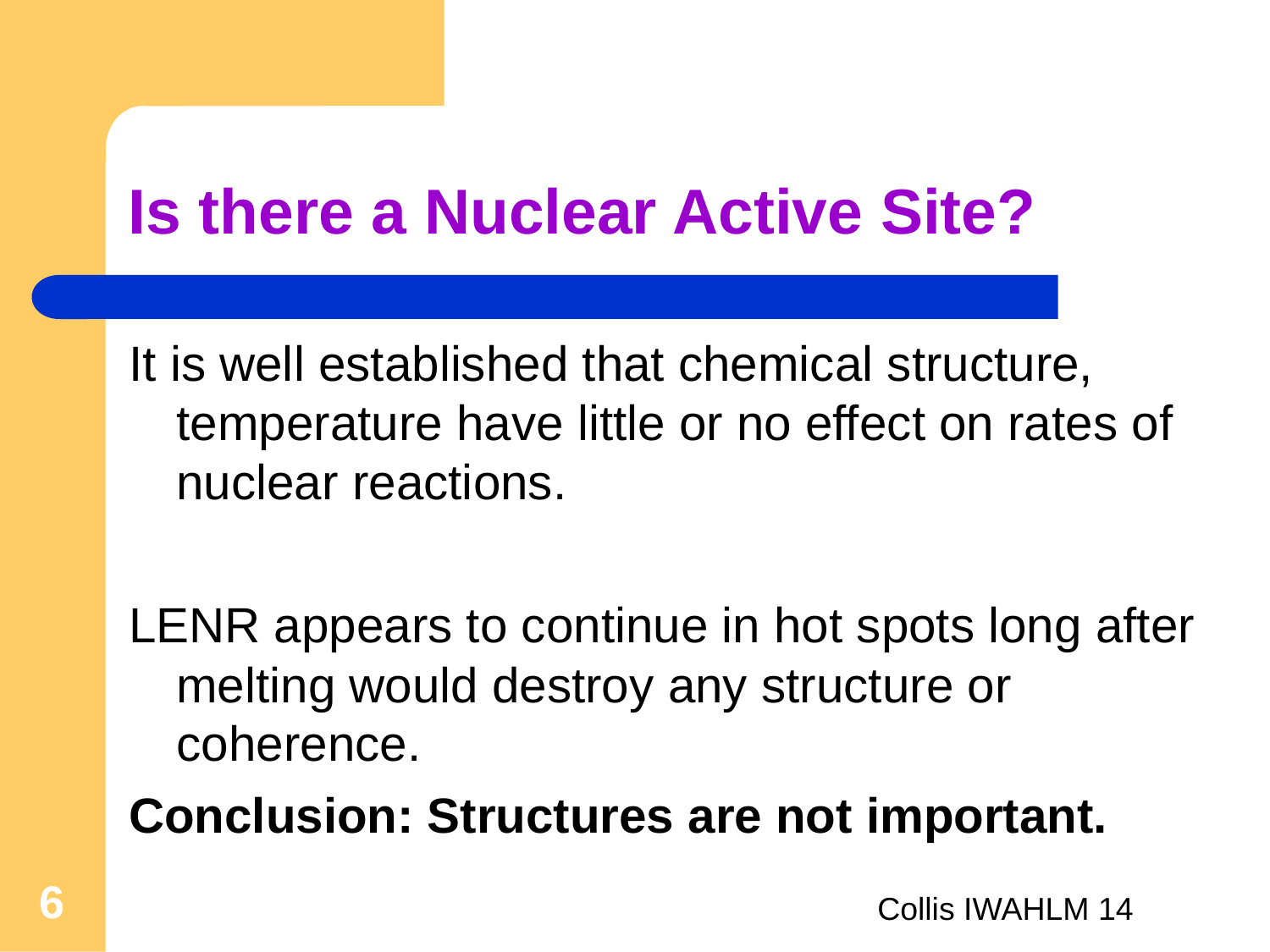

Is there a Nuclear Active Site?

It is well established that chemical structure, temperature have little or no effect on rates of nuclear reactions.

LENR appears to continue in hot spots long after melting would destroy any structure or coherence.
Conclusion: Structures are not important.

6
Collis IWAHLM 14